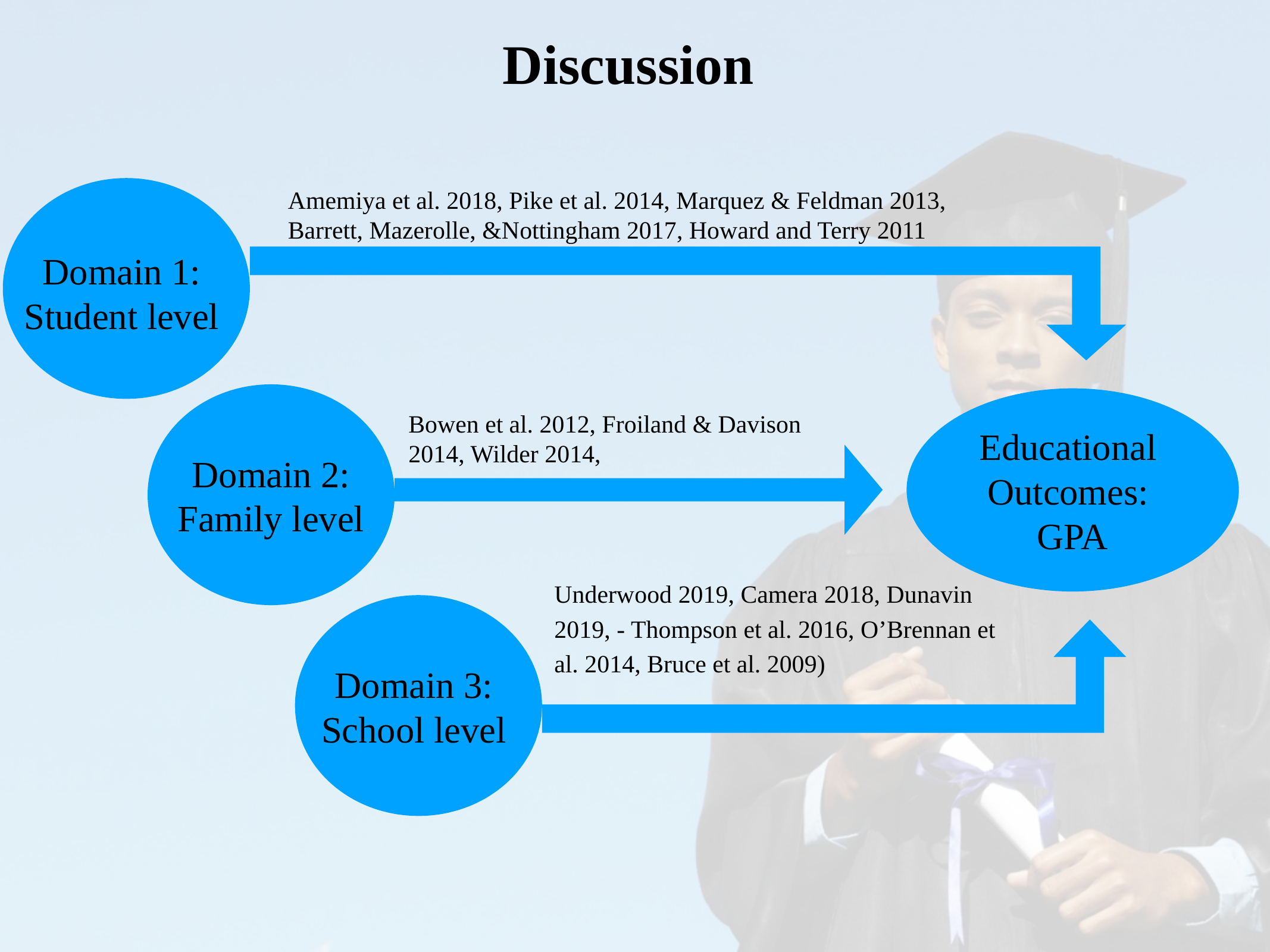

Discussion

Domain 1:
Student level
Amemiya et al. 2018, Pike et al. 2014, Marquez & Feldman 2013, Barrett, Mazerolle, &Nottingham 2017, Howard and Terry 2011

Domain 2:
Family level
Educational
Outcomes:
GPA
Bowen et al. 2012, Froiland & Davison 2014, Wilder 2014,

Underwood 2019, Camera 2018, Dunavin 2019, - Thompson et al. 2016, O’Brennan et al. 2014, Bruce et al. 2009)

Domain 3:
School level